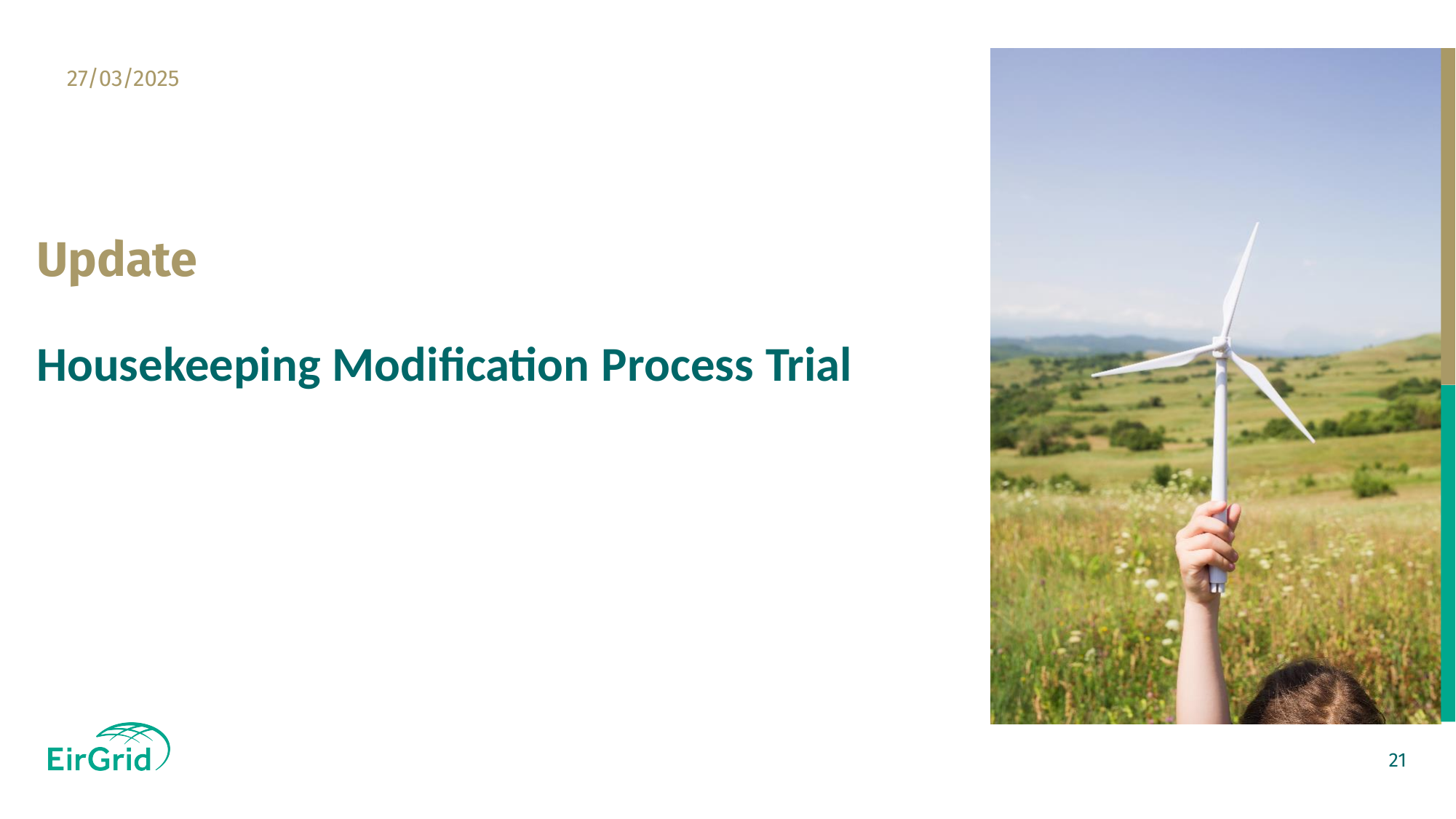

27/03/2025
# Update Housekeeping Modification Process Trial
21